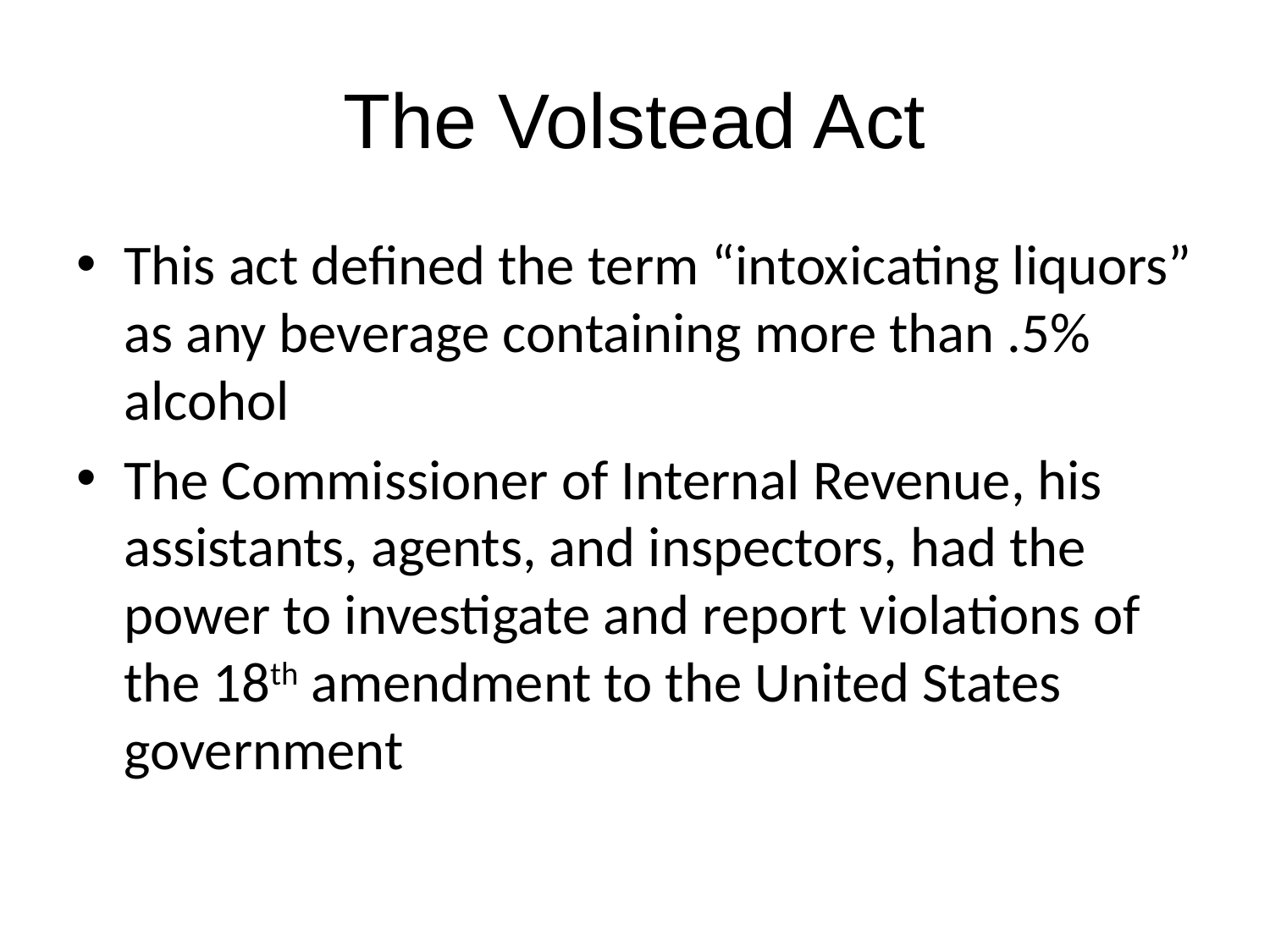

# The Volstead Act
This act defined the term “intoxicating liquors” as any beverage containing more than .5% alcohol
The Commissioner of Internal Revenue, his assistants, agents, and inspectors, had the power to investigate and report violations of the 18th amendment to the United States government